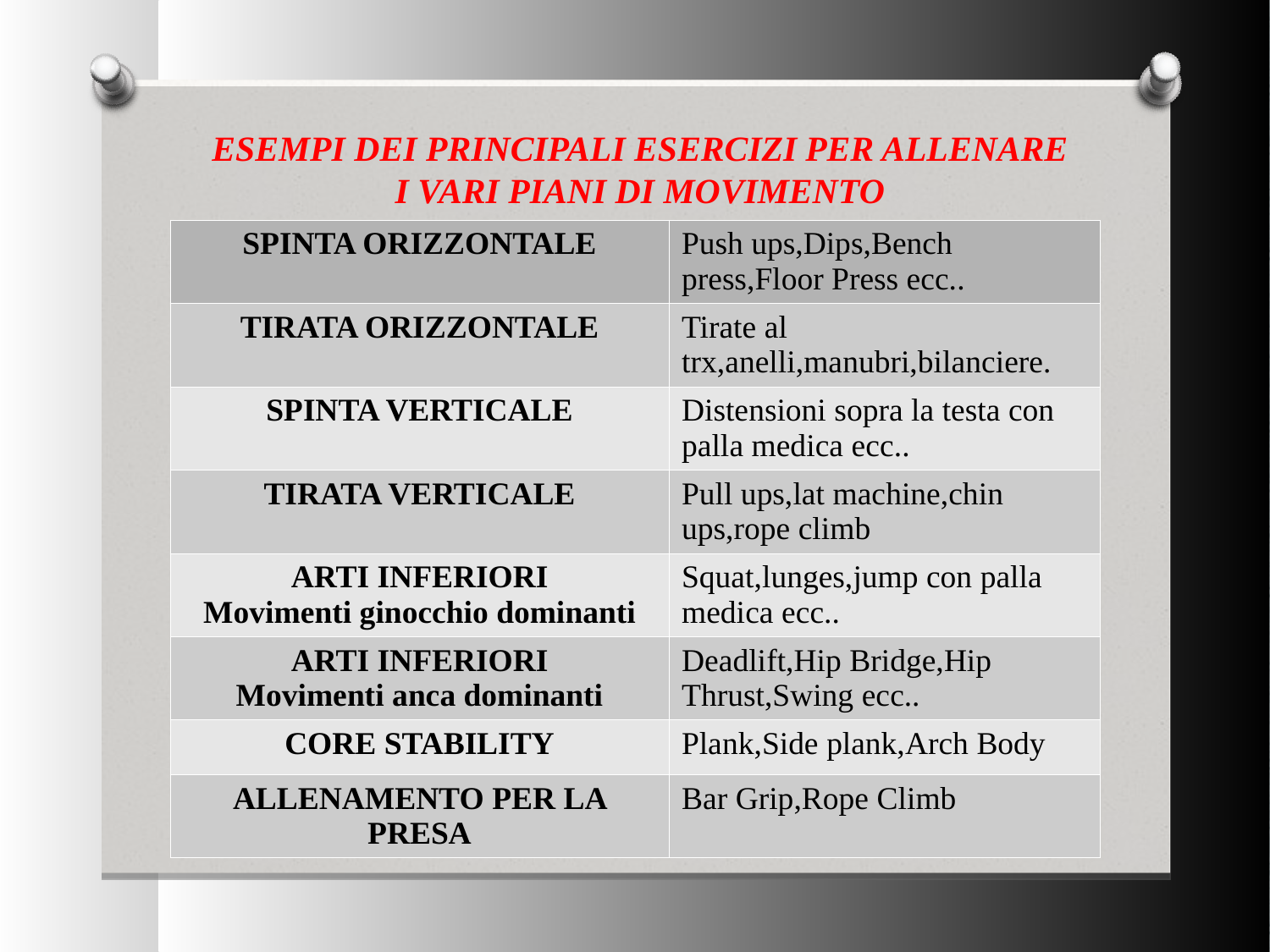

ESEMPI DEI PRINCIPALI ESERCIZI PER ALLENARE I VARI PIANI DI MOVIMENTO
| SPINTA ORIZZONTALE | Push ups,Dips,Bench press,Floor Press ecc.. |
| --- | --- |
| TIRATA ORIZZONTALE | Tirate al trx,anelli,manubri,bilanciere. |
| SPINTA VERTICALE | Distensioni sopra la testa con palla medica ecc.. |
| TIRATA VERTICALE | Pull ups,lat machine,chin ups,rope climb |
| ARTI INFERIORI Movimenti ginocchio dominanti | Squat,lunges,jump con palla medica ecc.. |
| ARTI INFERIORI Movimenti anca dominanti | Deadlift,Hip Bridge,Hip Thrust,Swing ecc.. |
| CORE STABILITY | Plank,Side plank,Arch Body |
| ALLENAMENTO PER LA PRESA | Bar Grip,Rope Climb |